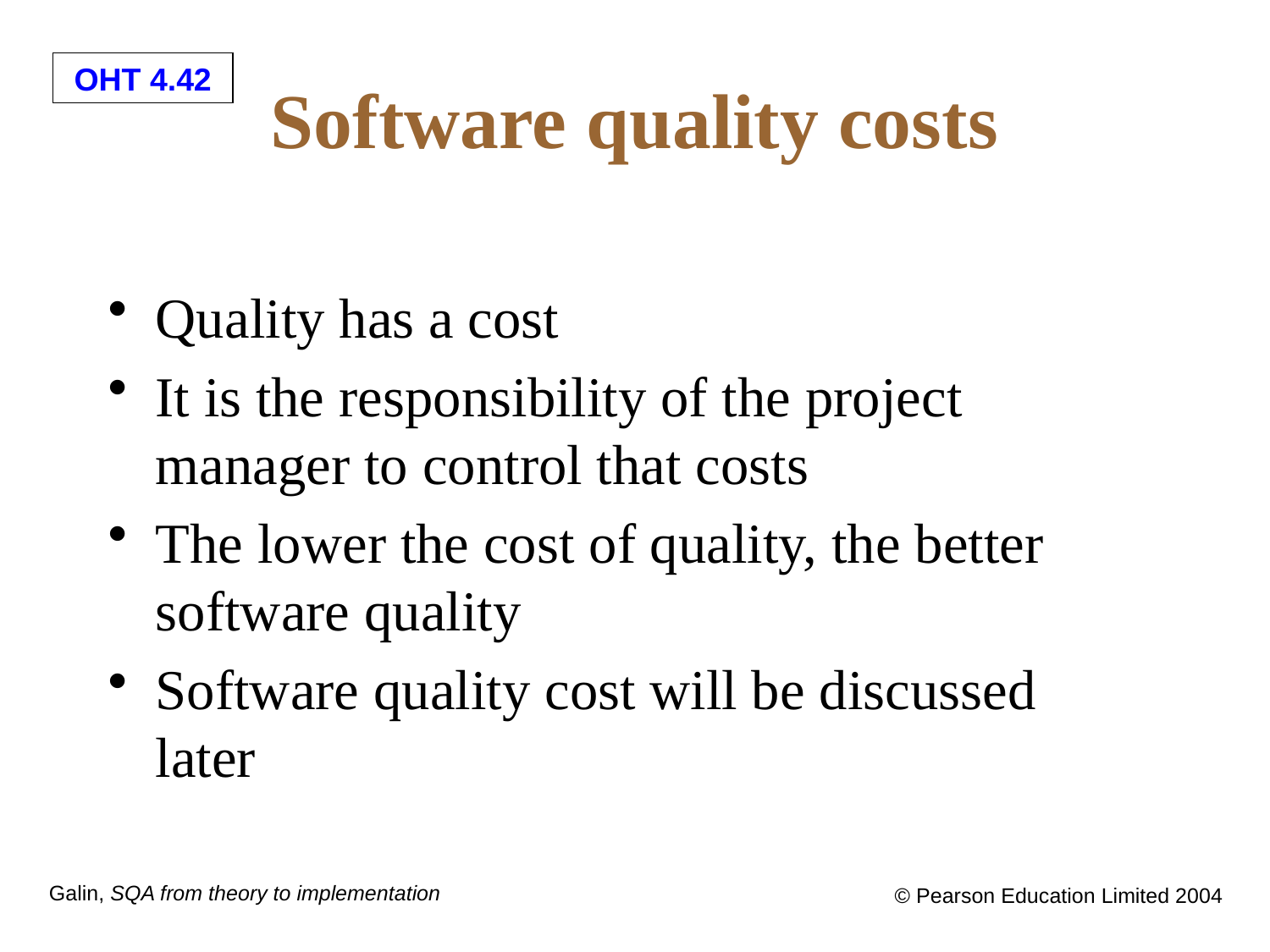

# Software quality costs
Quality has a cost
It is the responsibility of the project manager to control that costs
The lower the cost of quality, the better software quality
Software quality cost will be discussed  later